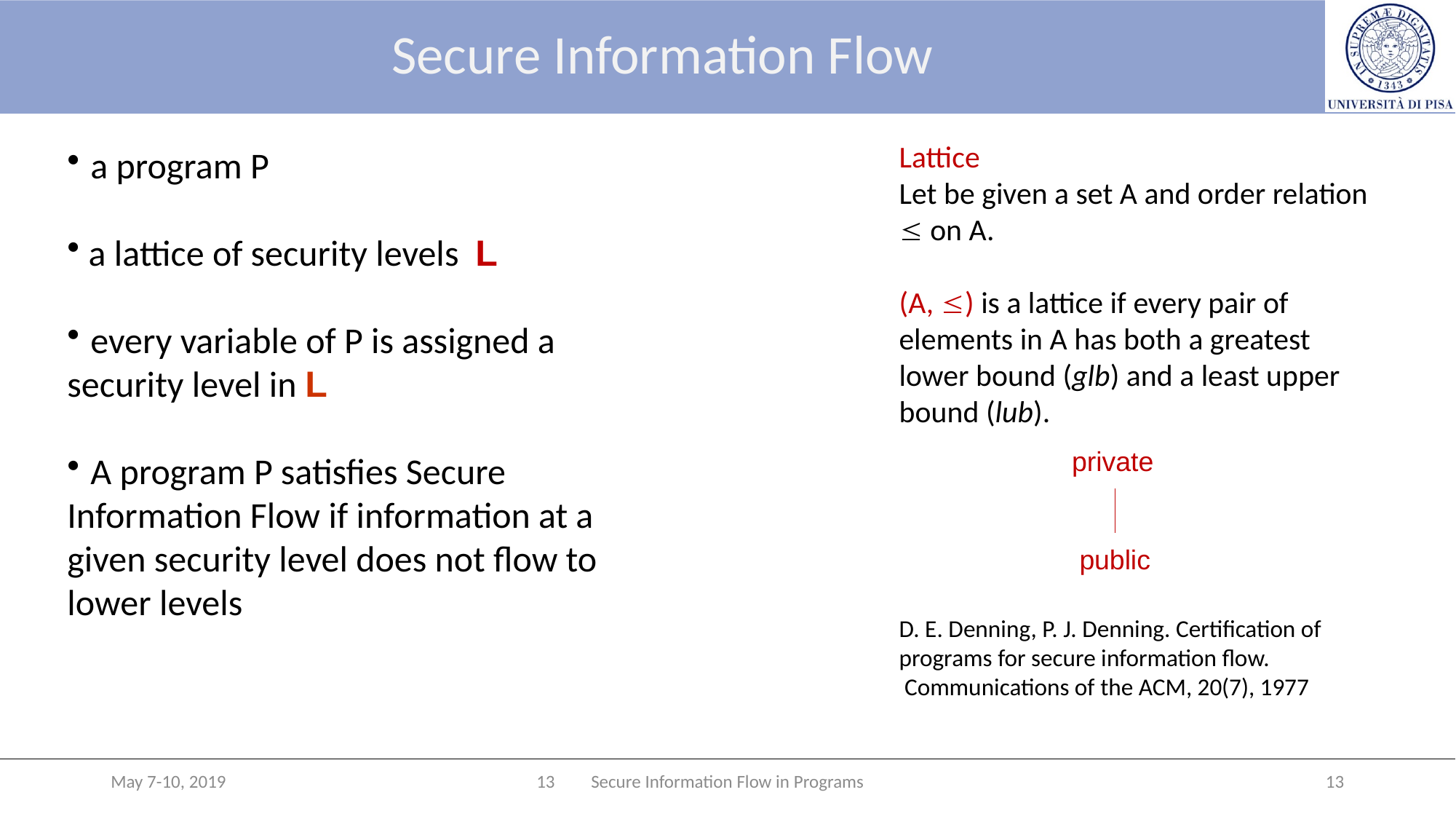

# Secure Information Flow
Lattice
Let be given a set A and order relation ≤ on A.
(A, ≤) is a lattice if every pair of elements in A has both a greatest lower bound (glb) and a least upper bound (lub).
 a program P

 a lattice of security levels  L

 every variable of P is assigned a security level in L

 A program P satisfies Secure Information Flow if information at a given security level does not flow to lower levels

private

 public
D. E. Denning, P. J. Denning. Certification of programs for secure information flow.
 Communications of the ACM, 20(7), 1977
May 7-10, 2019
13
Secure Information Flow in Programs
13